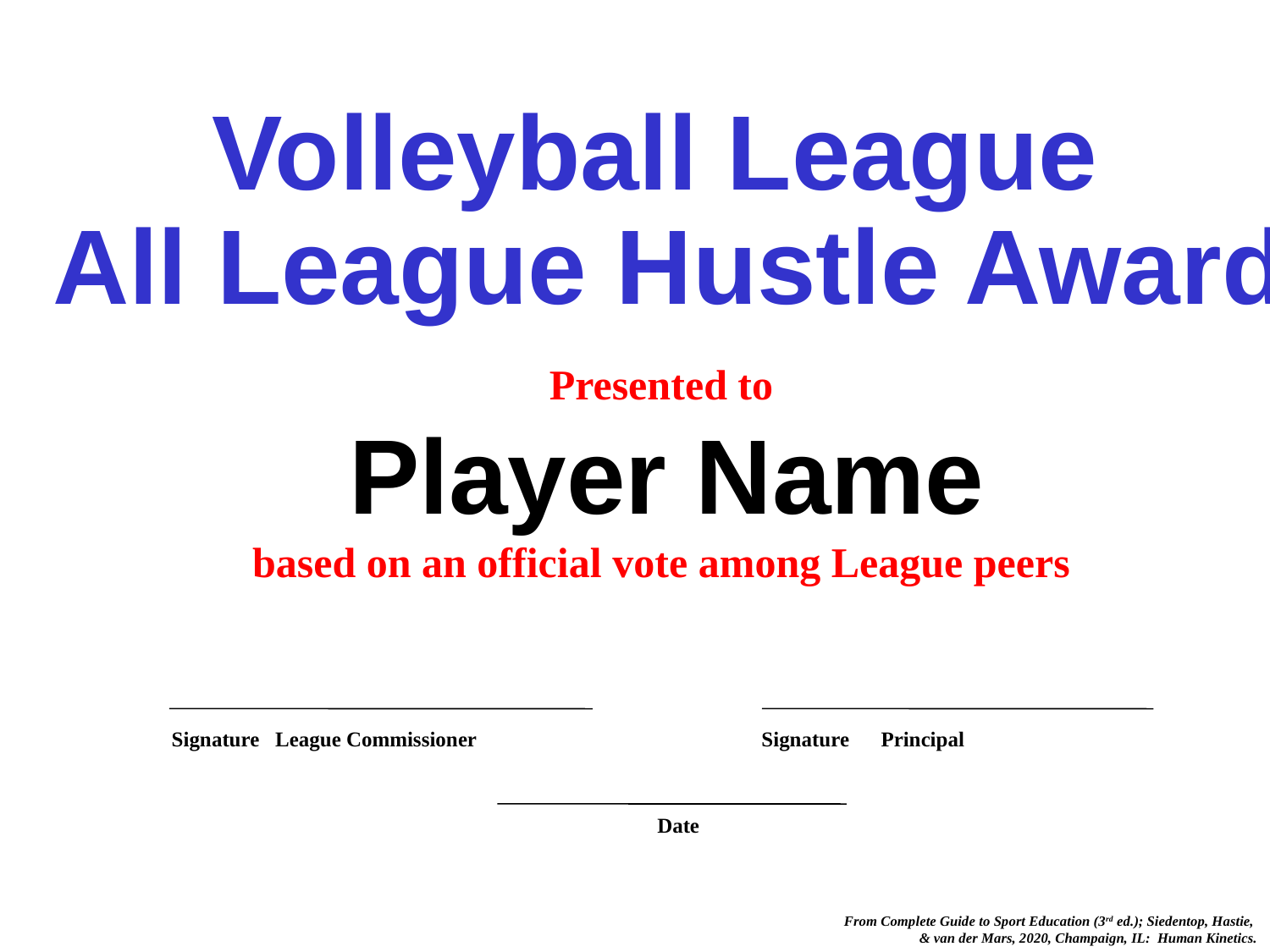

Volleyball League
All League Hustle Award
Presented to
Player Name
based on an official vote among League peers

Signature   League Commissioner
Signature      Principal

Date